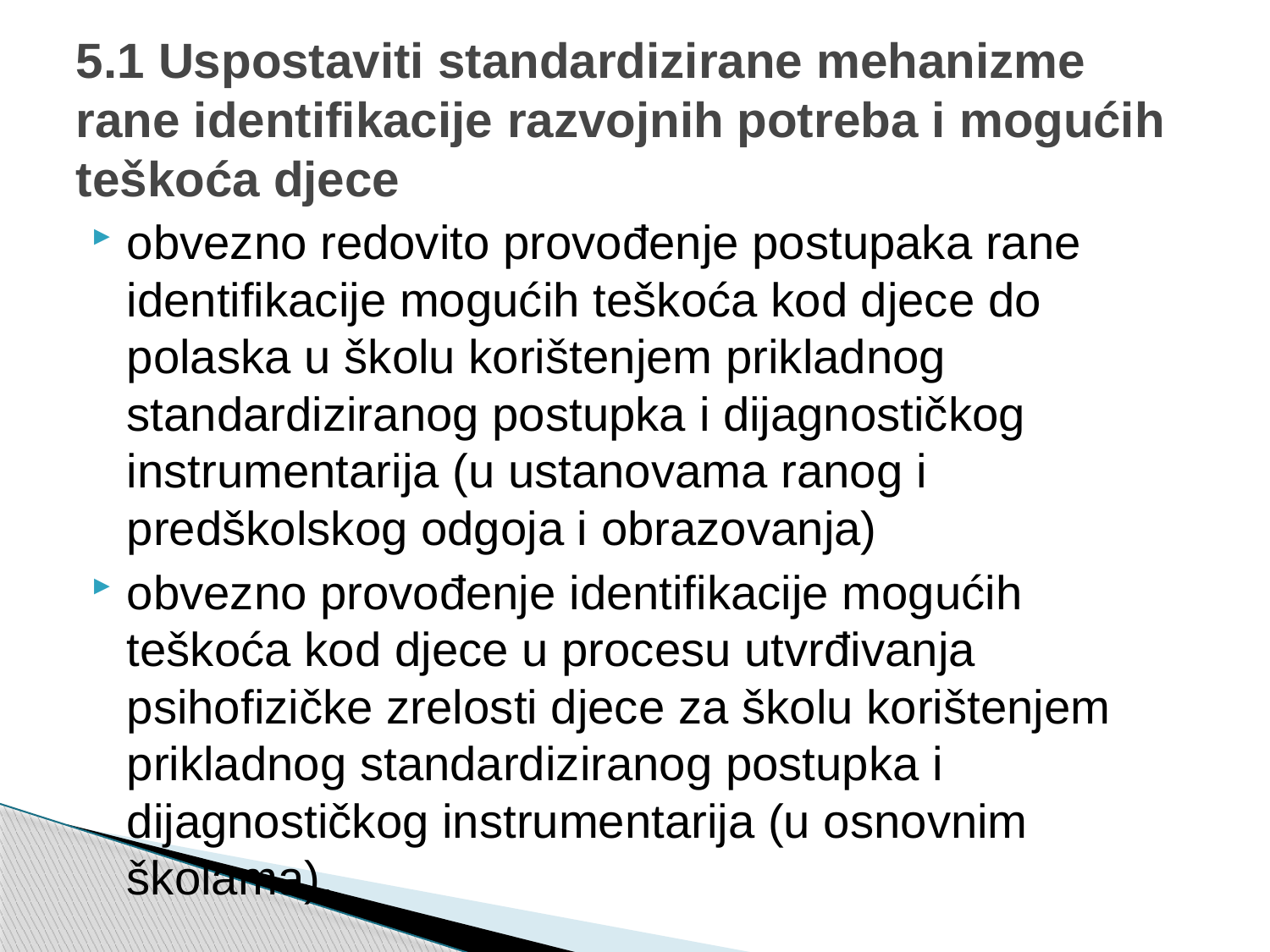

# 5.1 Uspostaviti standardizirane mehanizme rane identifikacije razvojnih potreba i mogućih teškoća djece
obvezno redovito provođenje postupaka rane identifikacije mogućih teškoća kod djece do polaska u školu korištenjem prikladnog standardiziranog postupka i dijagnostičkog instrumentarija (u ustanovama ranog i predškolskog odgoja i obrazovanja)
obvezno provođenje identifikacije mogućih teškoća kod djece u procesu utvrđivanja psihofizičke zrelosti djece za školu korištenjem prikladnog standardiziranog postupka i dijagnostičkog instrumentarija (u osnovnim školama).